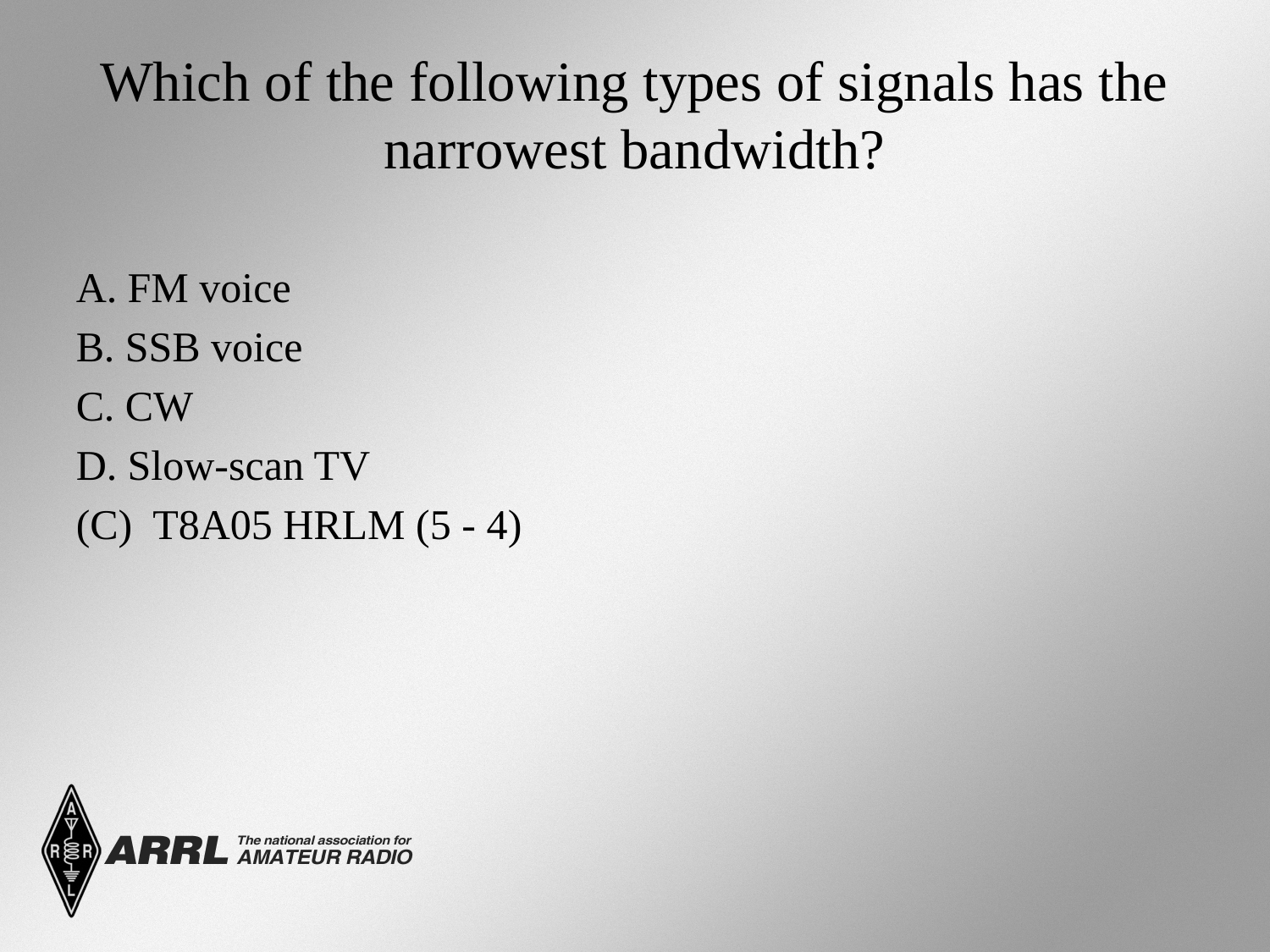

# Which of the following types of signals has the narrowest bandwidth?
A. FM voice
B. SSB voice
C. CW
D. Slow-scan TV
(C)  T8A05 HRLM (5 - 4)